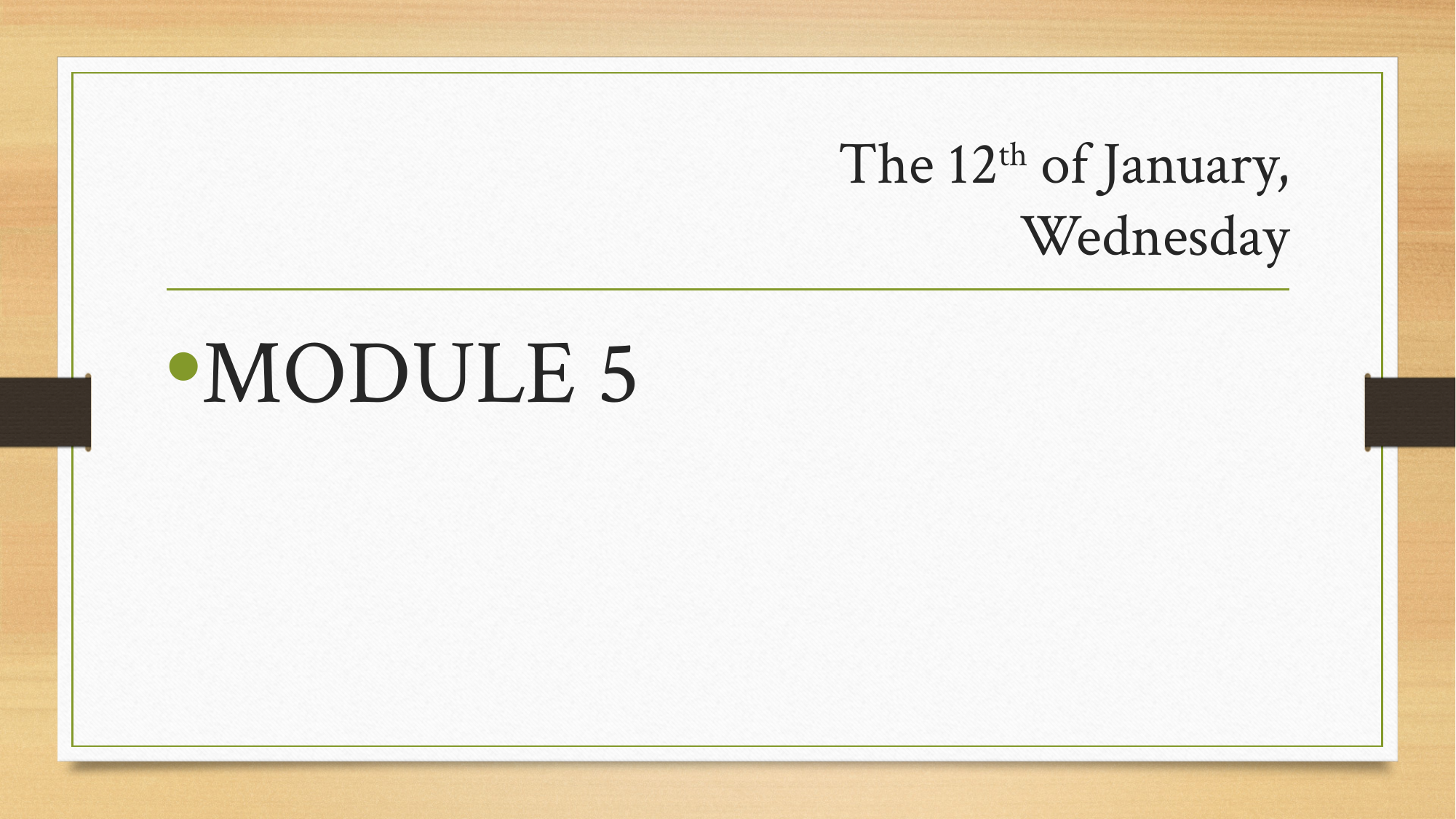

# The 12th of January, Wednesday
MODULE 5